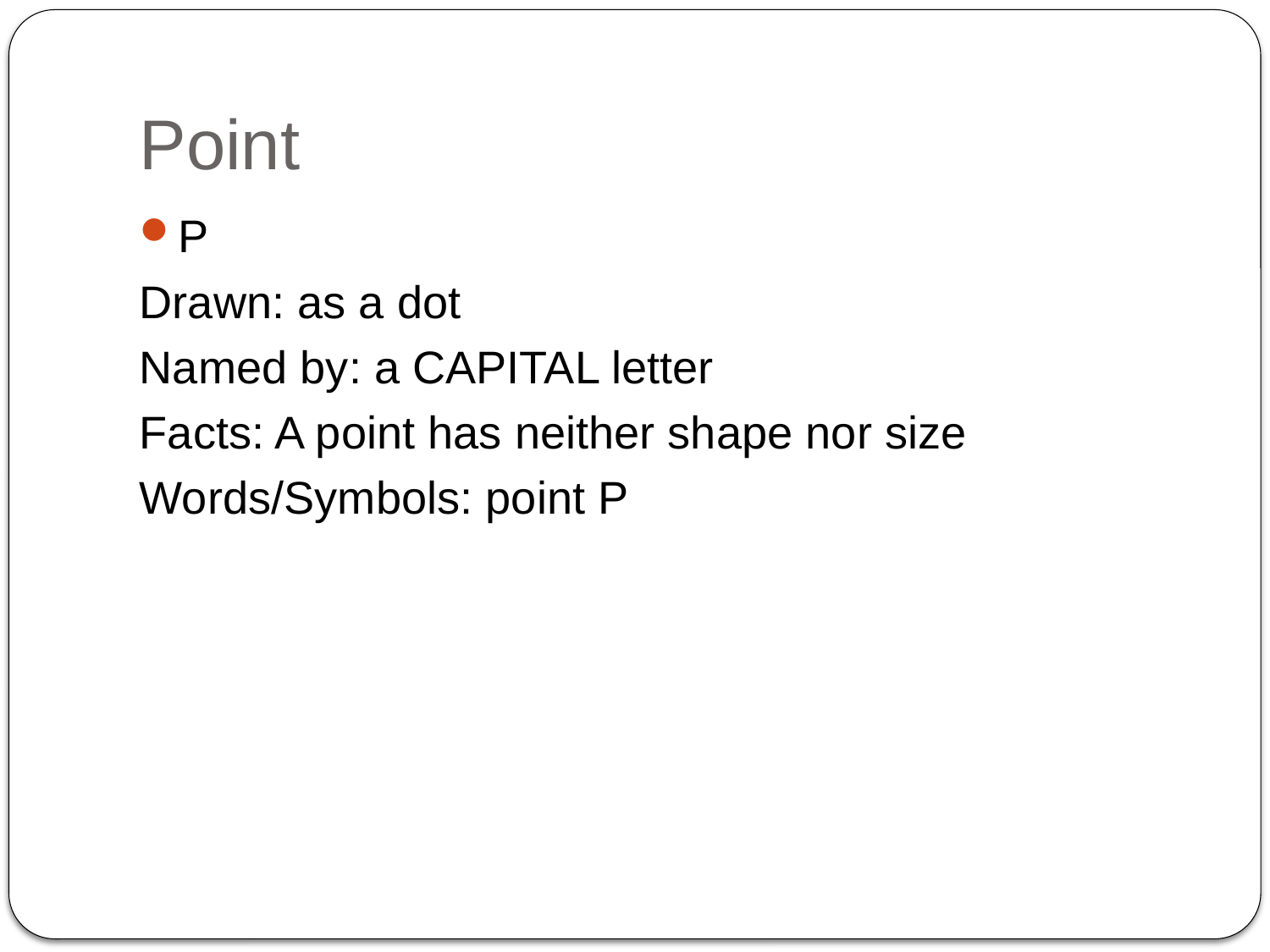

# Point
P
Drawn: as a dot
Named by: a CAPITAL letter
Facts: A point has neither shape nor size
Words/Symbols: point P